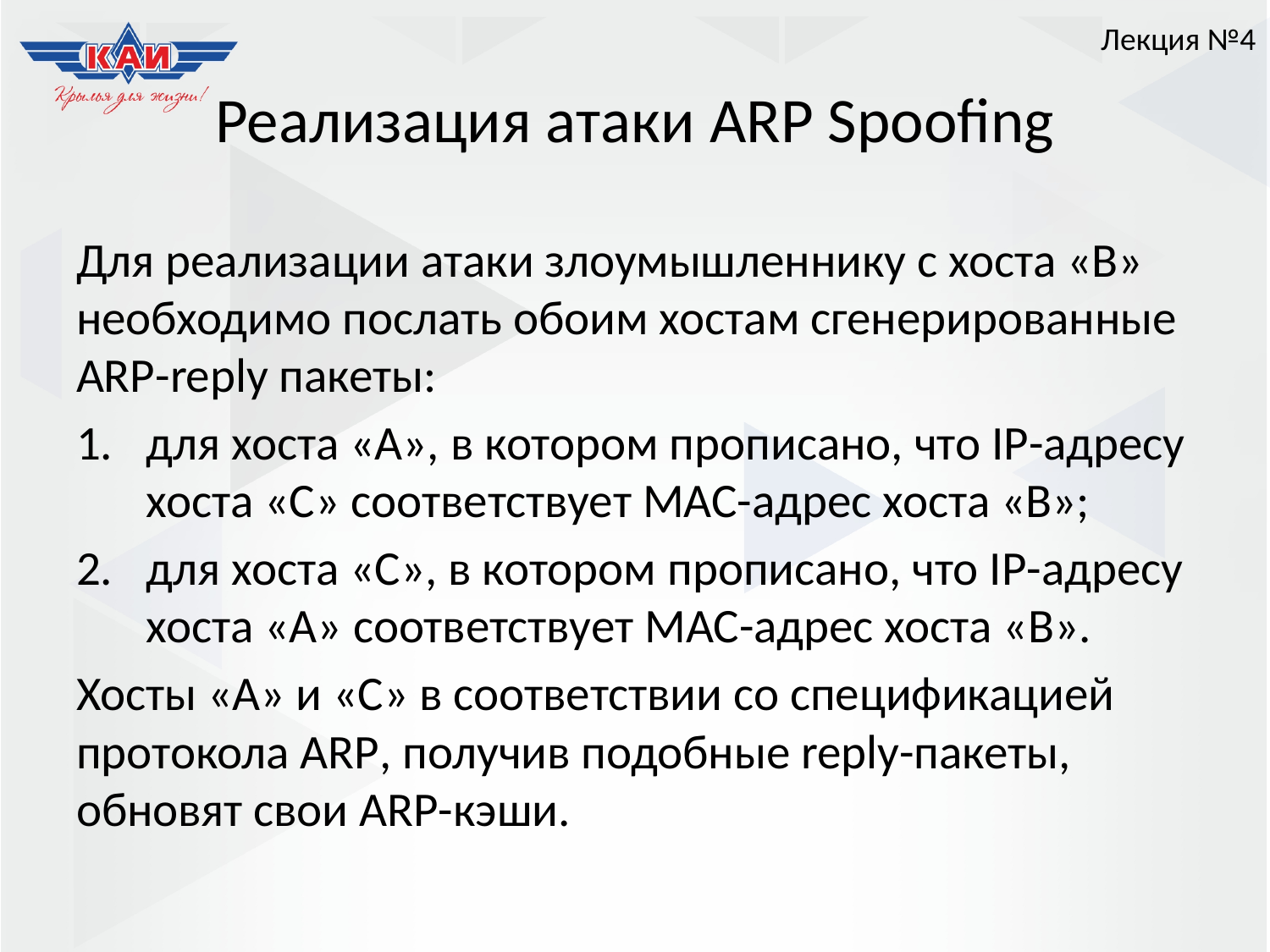

Лекция №4
# Реализация атаки ARP Spoofing
Для реализации атаки злоумышленнику с хоста «В» необходимо послать обоим хостам сгенерированные ARP-reply пакеты:
для хоста «А», в котором прописано, что IP-адресу хоста «С» соответствует MAC-адрес хоста «В»;
для хоста «С», в котором прописано, что IP-адресу хоста «А» соответствует MAC-адрес хоста «В».
Хосты «А» и «С» в соответствии со спецификацией протокола ARP, получив подобные reply-пакеты, обновят свои ARP-кэши.